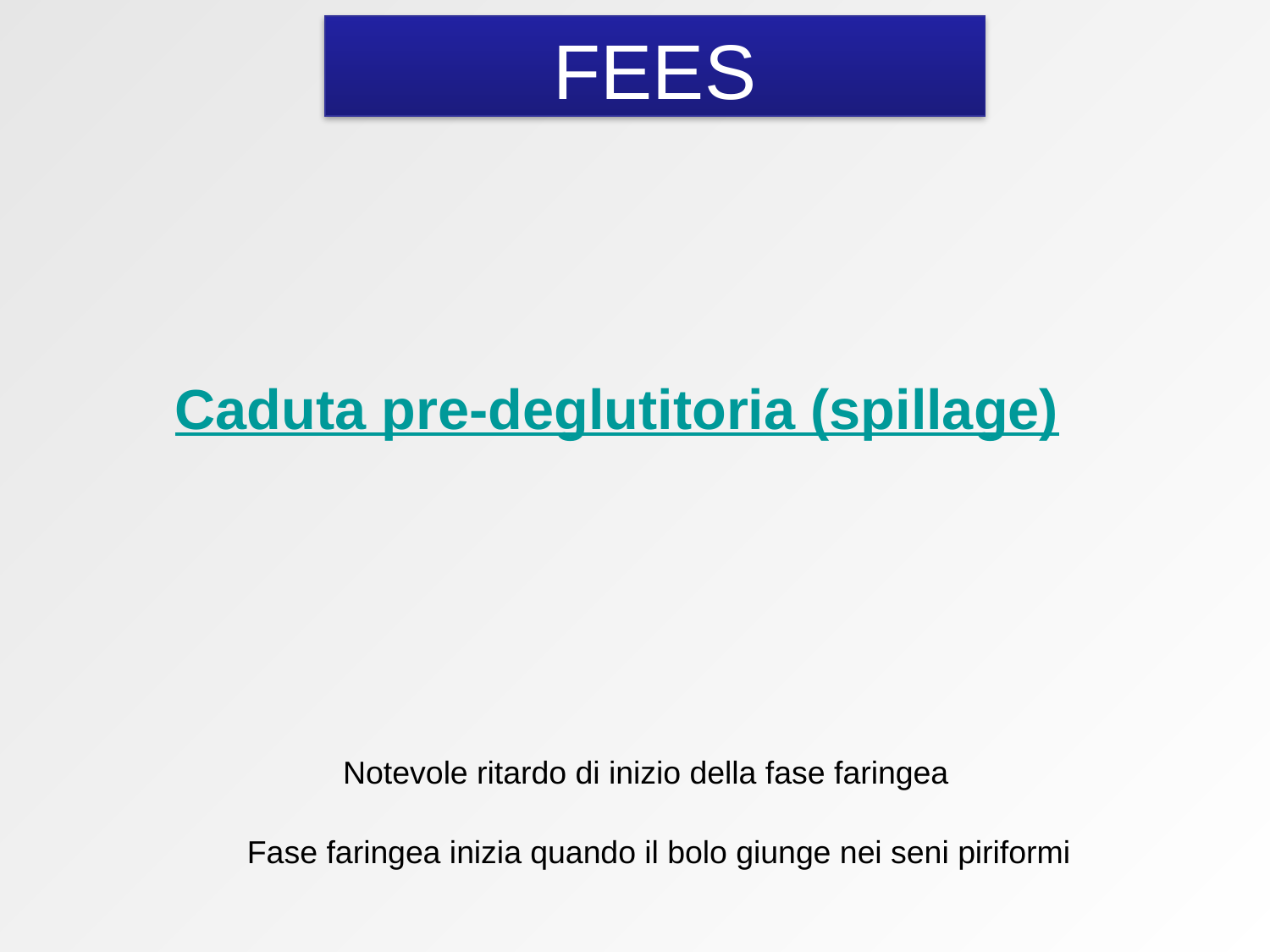

FEES
Caduta pre-deglutitoria (spillage)
Notevole ritardo di inizio della fase faringea
Fase faringea inizia quando il bolo giunge nei seni piriformi